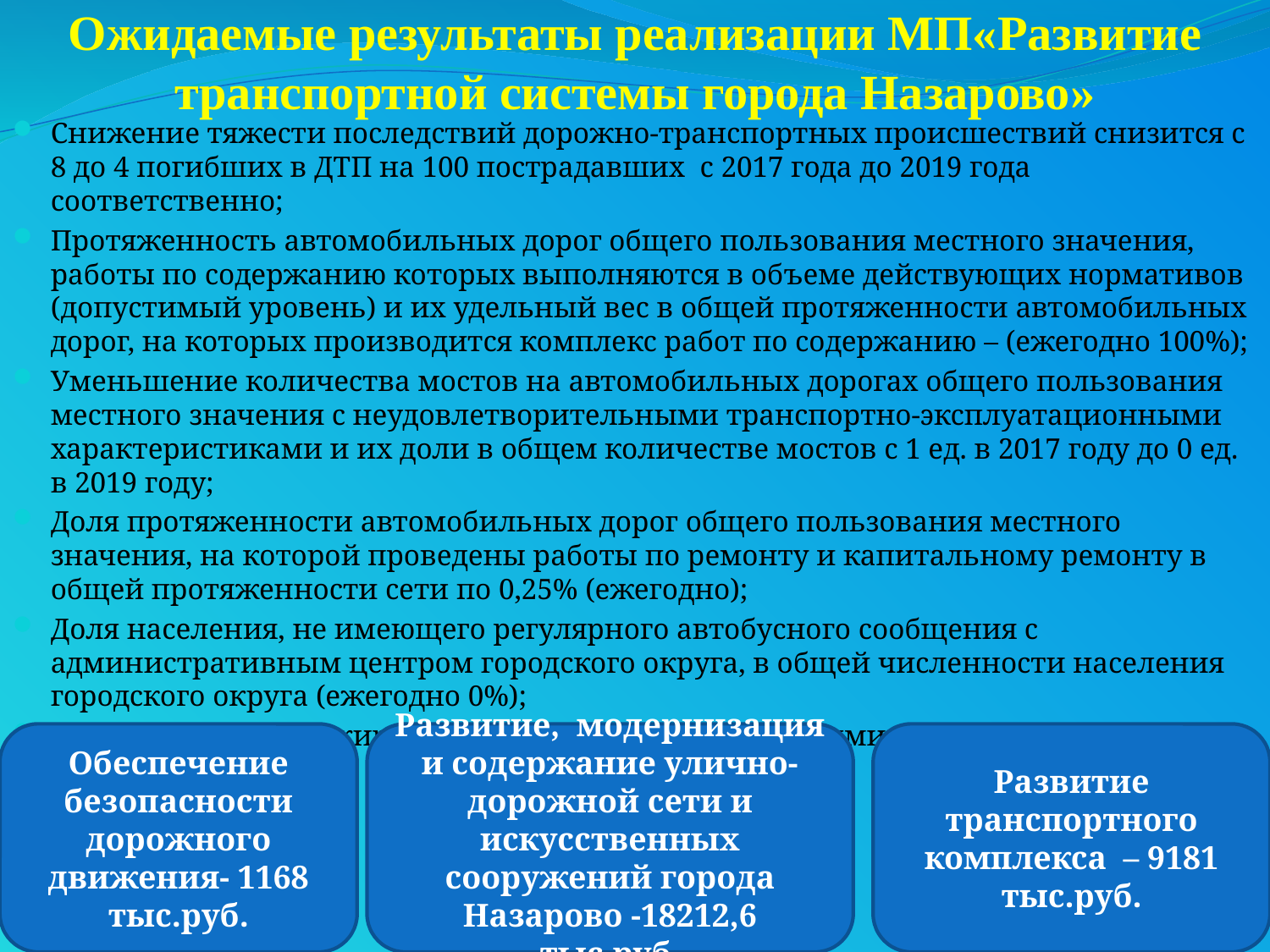

# Ожидаемые результаты реализации МП«Развитие транспортной системы города Назарово»
Снижение тяжести последствий дорожно-транспортных происшествий снизится с 8 до 4 погибших в ДТП на 100 пострадавших  с 2017 года до 2019 года соответственно;
Протяженность автомобильных дорог общего пользования местного значения, работы по содержанию которых выполняются в объеме действующих нормативов (допустимый уровень) и их удельный вес в общей протяженности автомобильных дорог, на которых производится комплекс работ по содержанию – (ежегодно 100%);
Уменьшение количества мостов на автомобильных дорогах общего пользования местного значения с неудовлетворительными транспортно-эксплуатационными характеристиками и их доли в общем количестве мостов с 1 ед. в 2017 году до 0 ед. в 2019 году;
Доля протяженности автомобильных дорог общего пользования местного значения, на которой проведены работы по ремонту и капитальному ремонту в общей протяженности сети по 0,25% (ежегодно);
Доля населения, не имеющего регулярного автобусного сообщения с административным центром городского округа, в общей численности населения городского округа (ежегодно 0%);
Регулярность пассажирских перевозок муниципальными маршрутами (ежегодно 100%).
                                                             ПОДПРОГРАММЫ

Обеспечение безопасности дорожного движения- 1168 тыс.руб.
Развитие,  модернизация и содержание улично-дорожной сети и искусственных сооружений города Назарово -18212,6 тыс.руб.
Развитие транспортного комплекса  – 9181 тыс.руб.